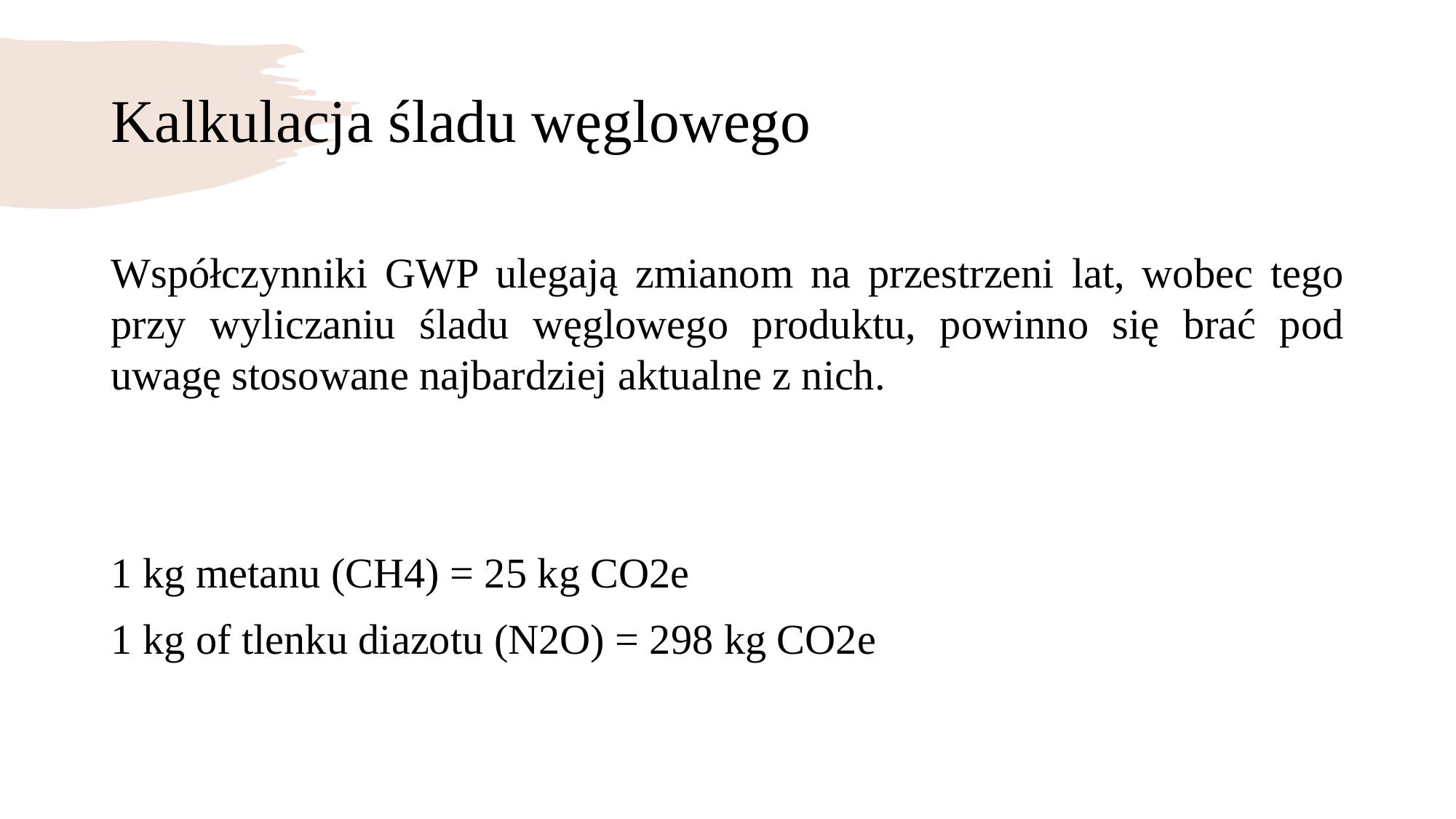

# Kalkulacja śladu węglowego
Współczynniki GWP ulegają zmianom na przestrzeni lat, wobec tego przy wyliczaniu śladu węglowego produktu, powinno się brać pod uwagę stosowane najbardziej aktualne z nich.

1 kg metanu (CH4) = 25 kg CO2e
1 kg of tlenku diazotu (N2O) = 298 kg CO2e